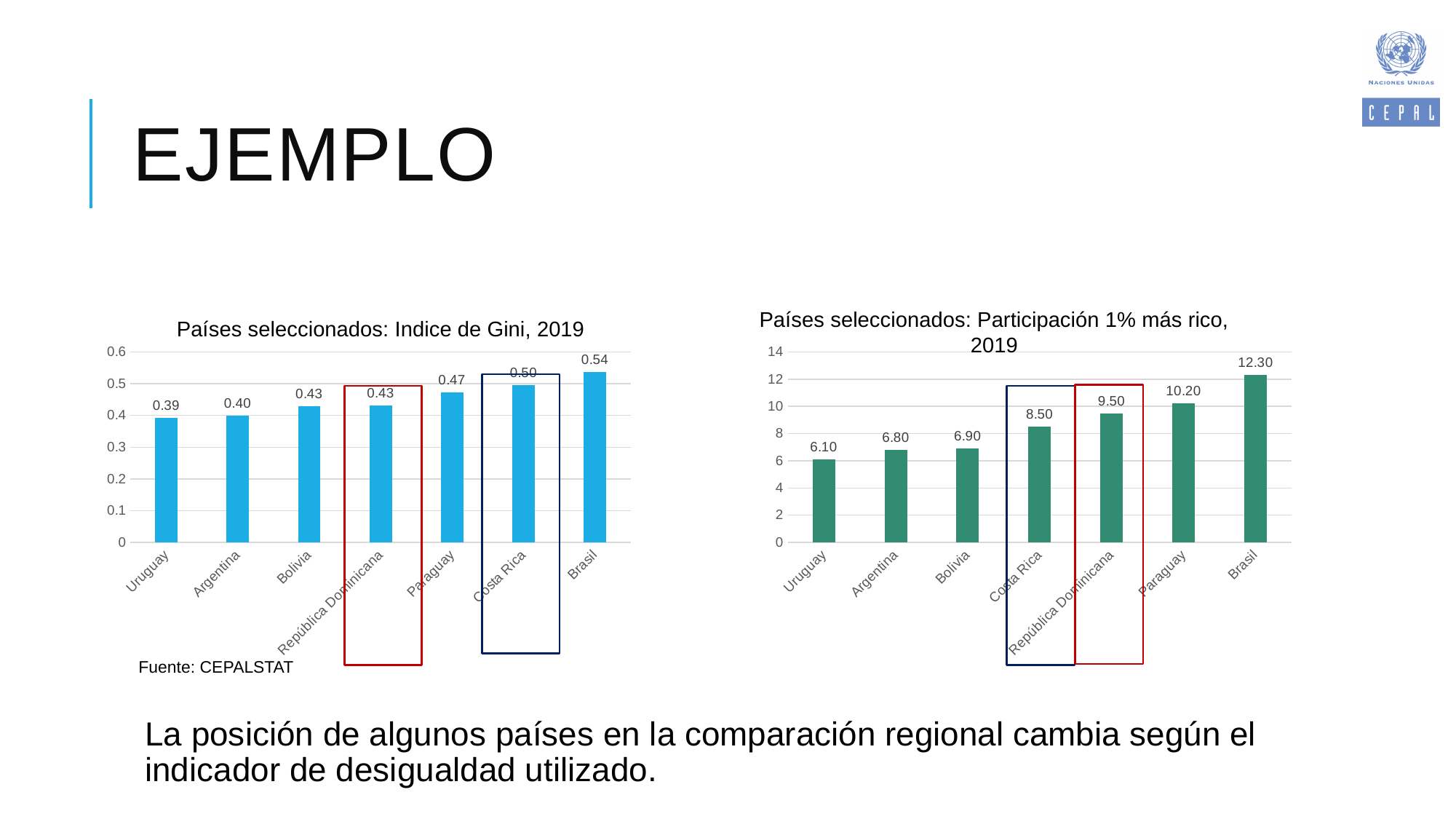

# ejemplo
Países seleccionados: Participación 1% más rico, 2019
Países seleccionados: Indice de Gini, 2019

### Chart

| Category | Gini |
|---|---|
| Uruguay | 0.39189398 |
| Argentina | 0.4004336 |
| Bolivia | 0.42980313 |
| República Dominicana | 0.4324885 |
| Paraguay | 0.47293258 |
| Costa Rica | 0.49504274 |
| Brasil | 0.53789696 |

### Chart

| Category | Gini |
|---|---|
| Uruguay | 6.1 |
| Argentina | 6.8 |
| Bolivia | 6.9 |
| Costa Rica | 8.5 |
| República Dominicana | 9.5 |
| Paraguay | 10.2 |
| Brasil | 12.3 |

Fuente: CEPALSTAT
La posición de algunos países en la comparación regional cambia según el indicador de desigualdad utilizado.